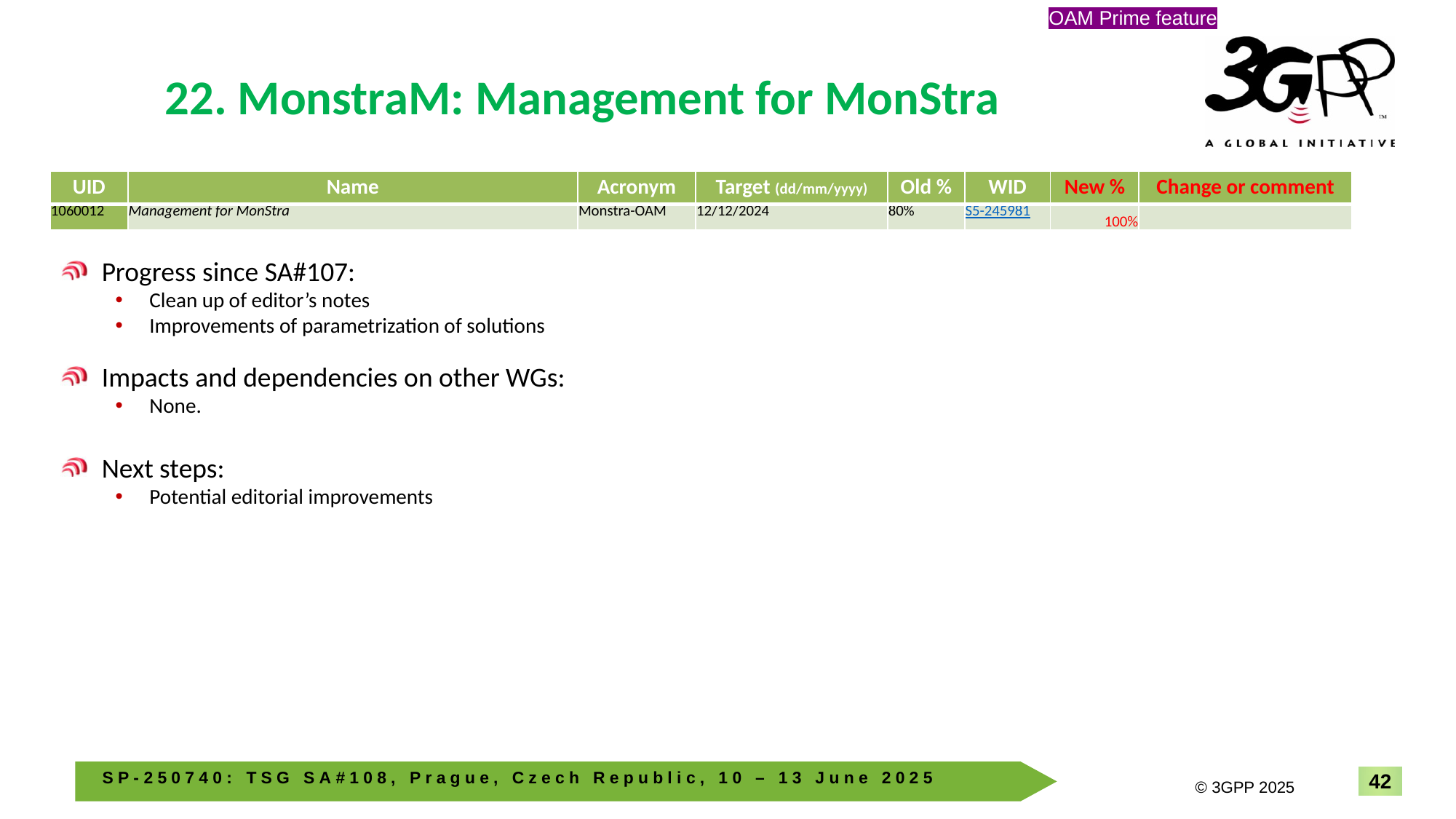

OAM Prime feature
# 22. MonstraM: Management for MonStra
| UID | Name | Acronym | Target (dd/mm/yyyy) | Old % | WID | New % | Change or comment |
| --- | --- | --- | --- | --- | --- | --- | --- |
| 1060012 | Management for MonStra | Monstra-OAM | 12/12/2024 | 80% | S5-245981 | 100% |  |
Progress since SA#107:
Clean up of editor’s notes
Improvements of parametrization of solutions

Impacts and dependencies on other WGs:
None.

Next steps:
Potential editorial improvements